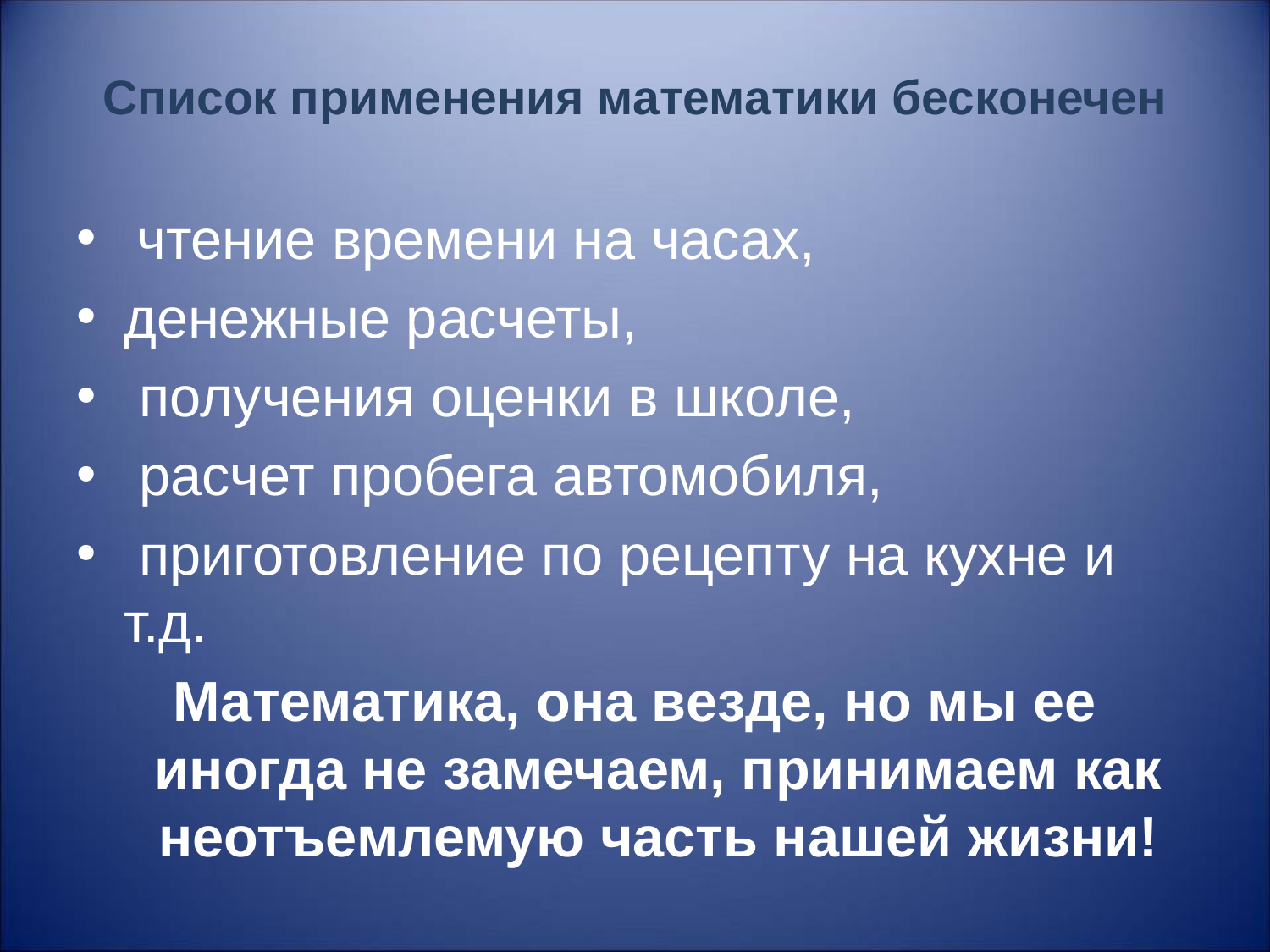

# Список применения математики бесконечен
 чтение времени на часах,
денежные расчеты,
 получения оценки в школе,
 расчет пробега автомобиля,
 приготовление по рецепту на кухне и т.д.
Математика, она везде, но мы ее иногда не замечаем, принимаем как неотъемлемую часть нашей жизни!